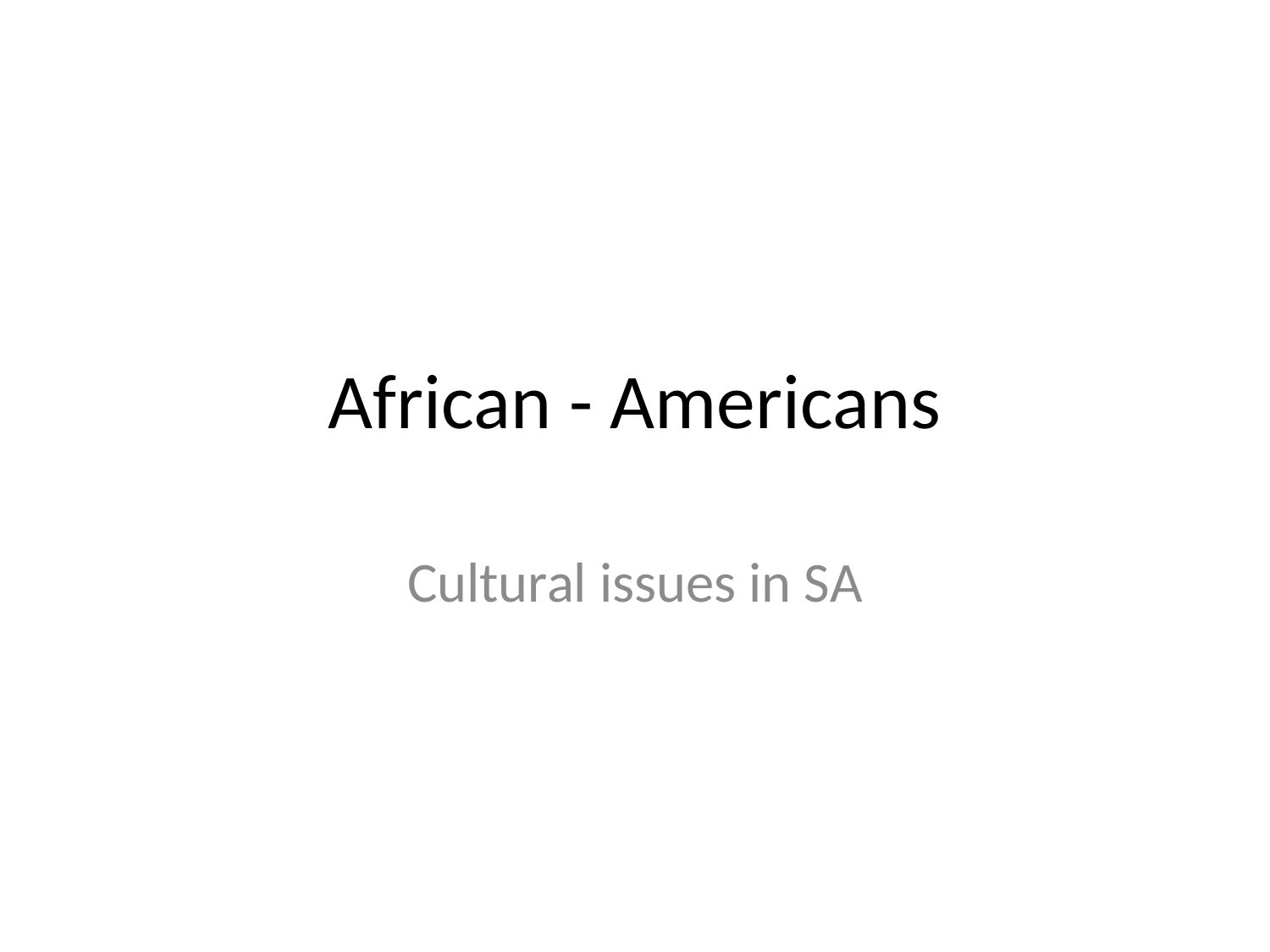

# African - Americans
Cultural issues in SA